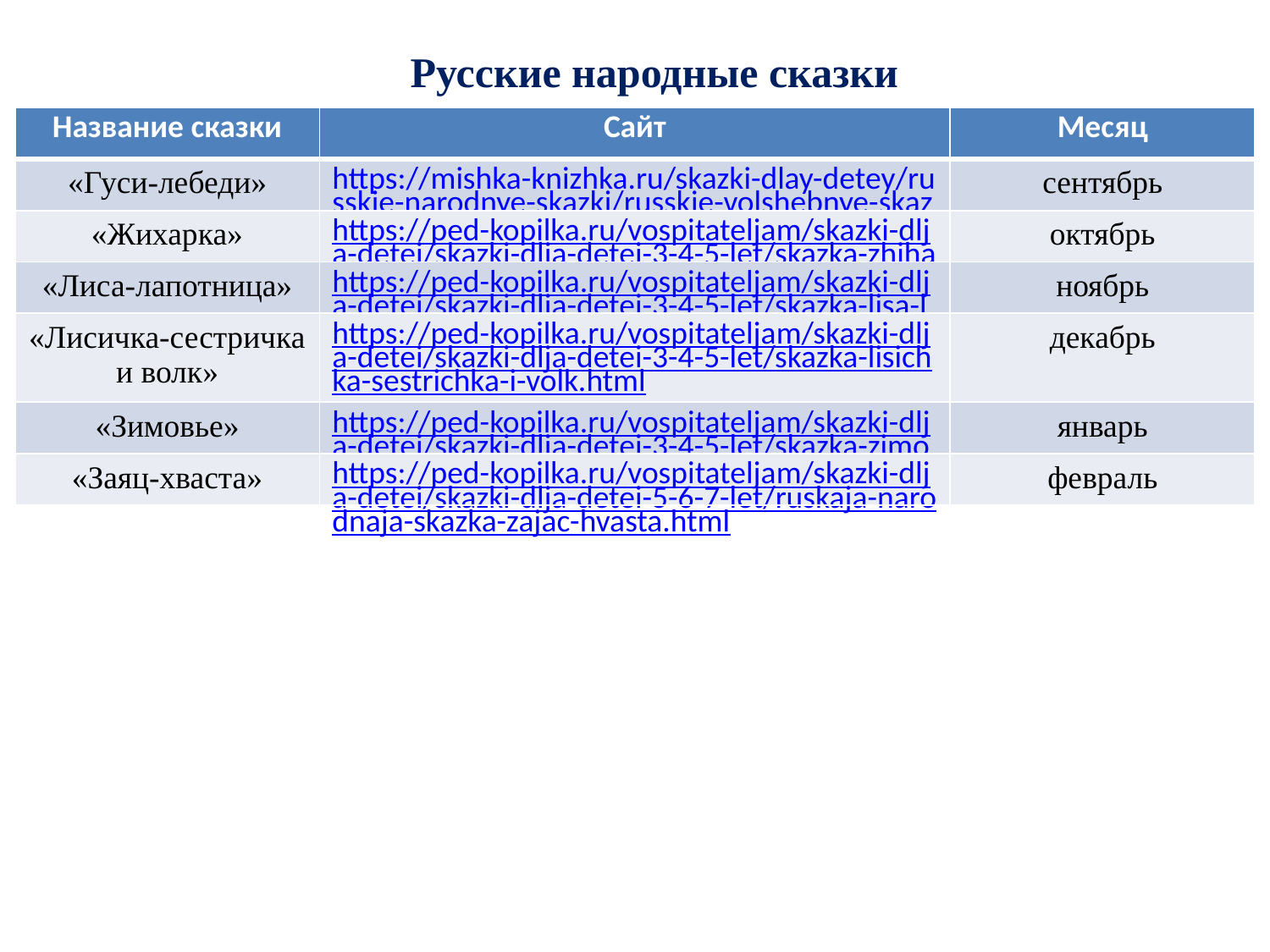

Русские народные сказки
| Название сказки | Сайт | Месяц |
| --- | --- | --- |
| «Гуси-лебеди» | https://mishka-knizhka.ru/skazki-dlay-detey/russkie-narodnye-skazki/russkie-volshebnye-skazki/gusi-lebedi/ | сентябрь |
| «Жихарка» | https://ped-kopilka.ru/vospitateljam/skazki-dlja-detei/skazki-dlja-detei-3-4-5-let/skazka-zhiharka.html | октябрь |
| «Лиса-лапотница» | https://ped-kopilka.ru/vospitateljam/skazki-dlja-detei/skazki-dlja-detei-3-4-5-let/skazka-lisa-lapotnica.html | ноябрь |
| «Лисичка-сестричка и волк» | https://ped-kopilka.ru/vospitateljam/skazki-dlja-detei/skazki-dlja-detei-3-4-5-let/skazka-lisichka-sestrichka-i-volk.html | декабрь |
| «Зимовье» | https://ped-kopilka.ru/vospitateljam/skazki-dlja-detei/skazki-dlja-detei-3-4-5-let/skazka-zimove.html | январь |
| «Заяц-хваста» | https://ped-kopilka.ru/vospitateljam/skazki-dlja-detei/skazki-dlja-detei-5-6-7-let/ruskaja-narodnaja-skazka-zajac-hvasta.html | февраль |